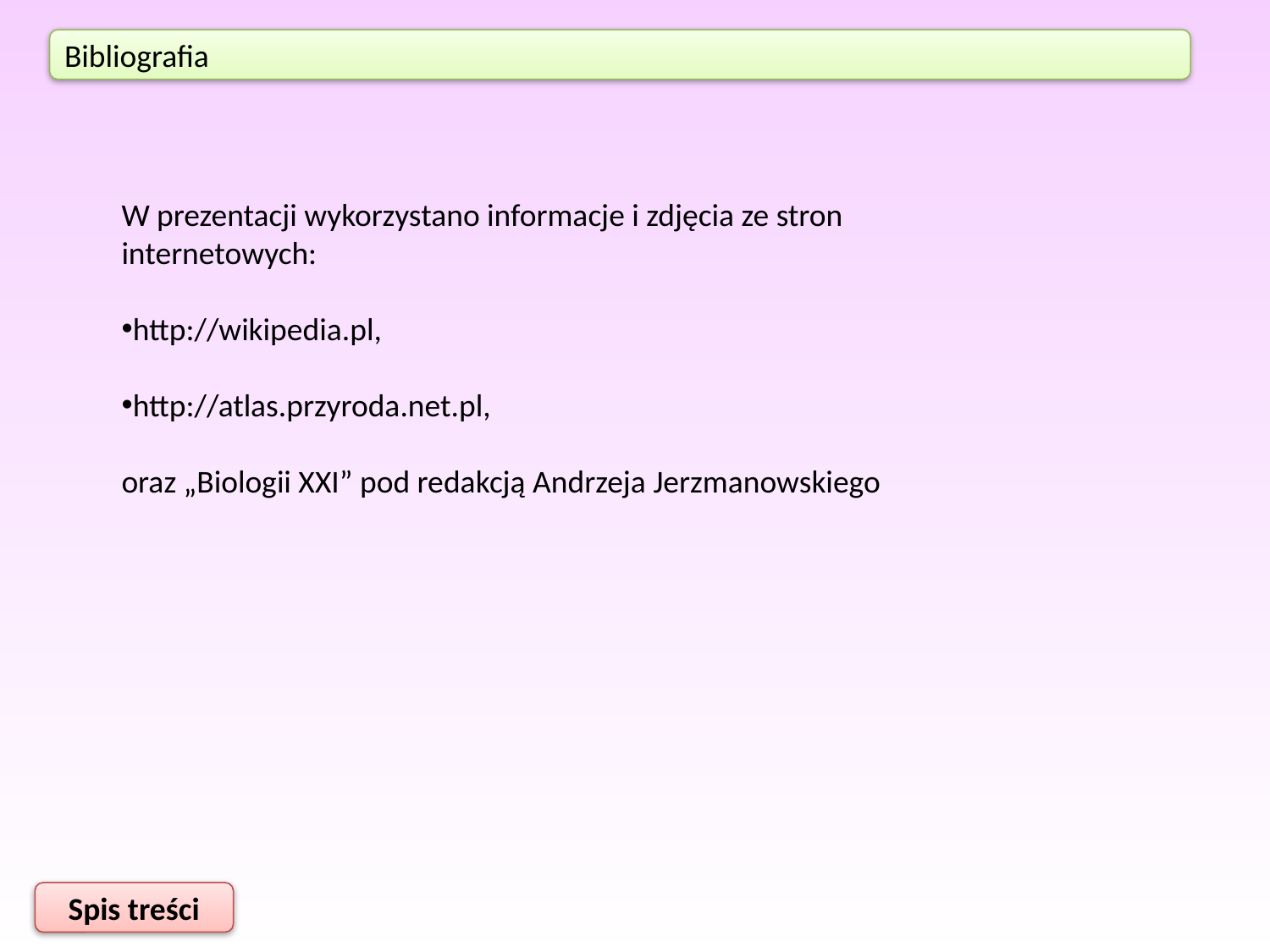

Bibliografia
W prezentacji wykorzystano informacje i zdjęcia ze stron internetowych:

http://wikipedia.pl,

http://atlas.przyroda.net.pl,

oraz „Biologii XXI” pod redakcją Andrzeja Jerzmanowskiego

Spis treści